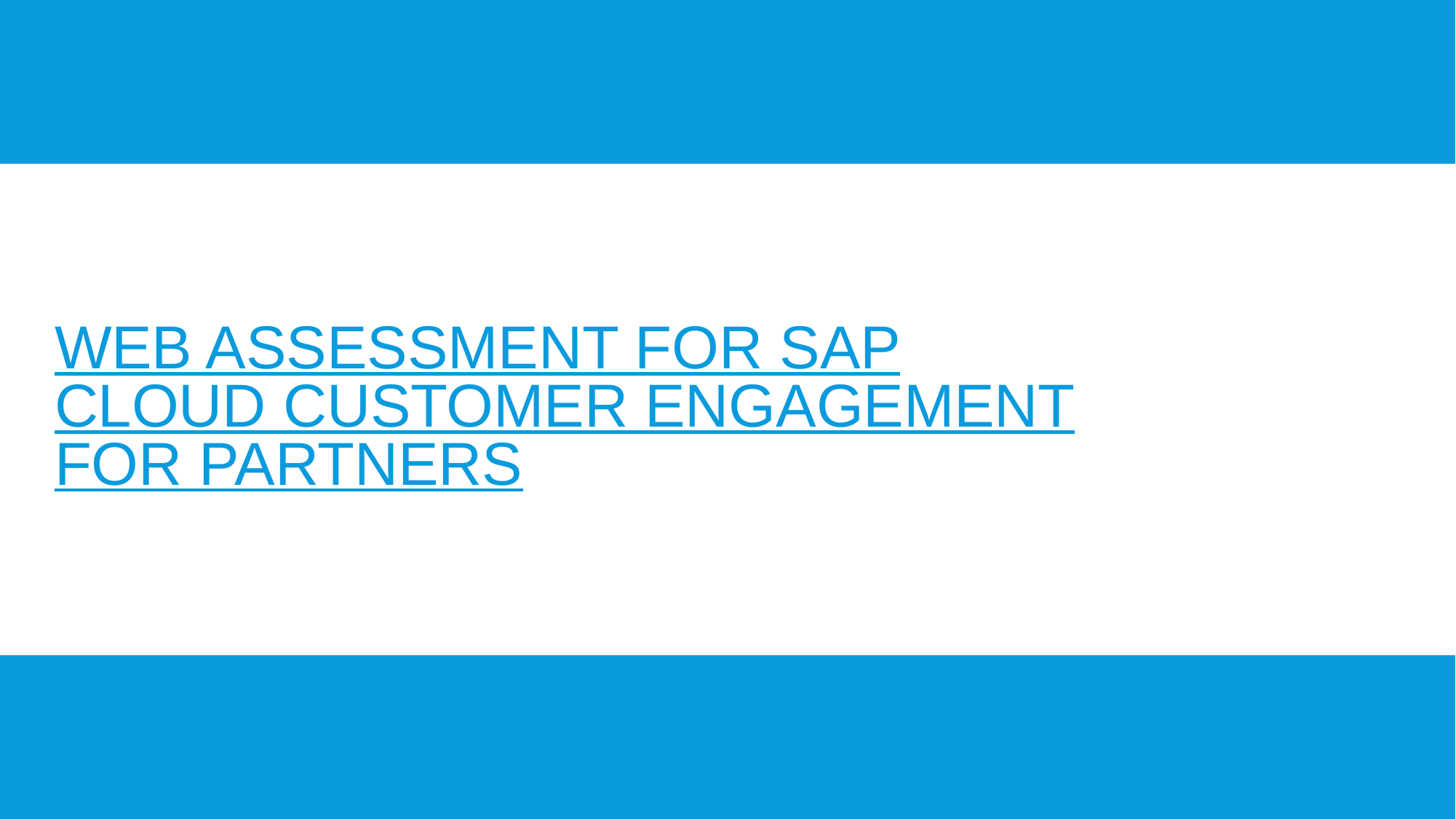

# Web Assessment for SAP Cloud Customer Engagement for Partners